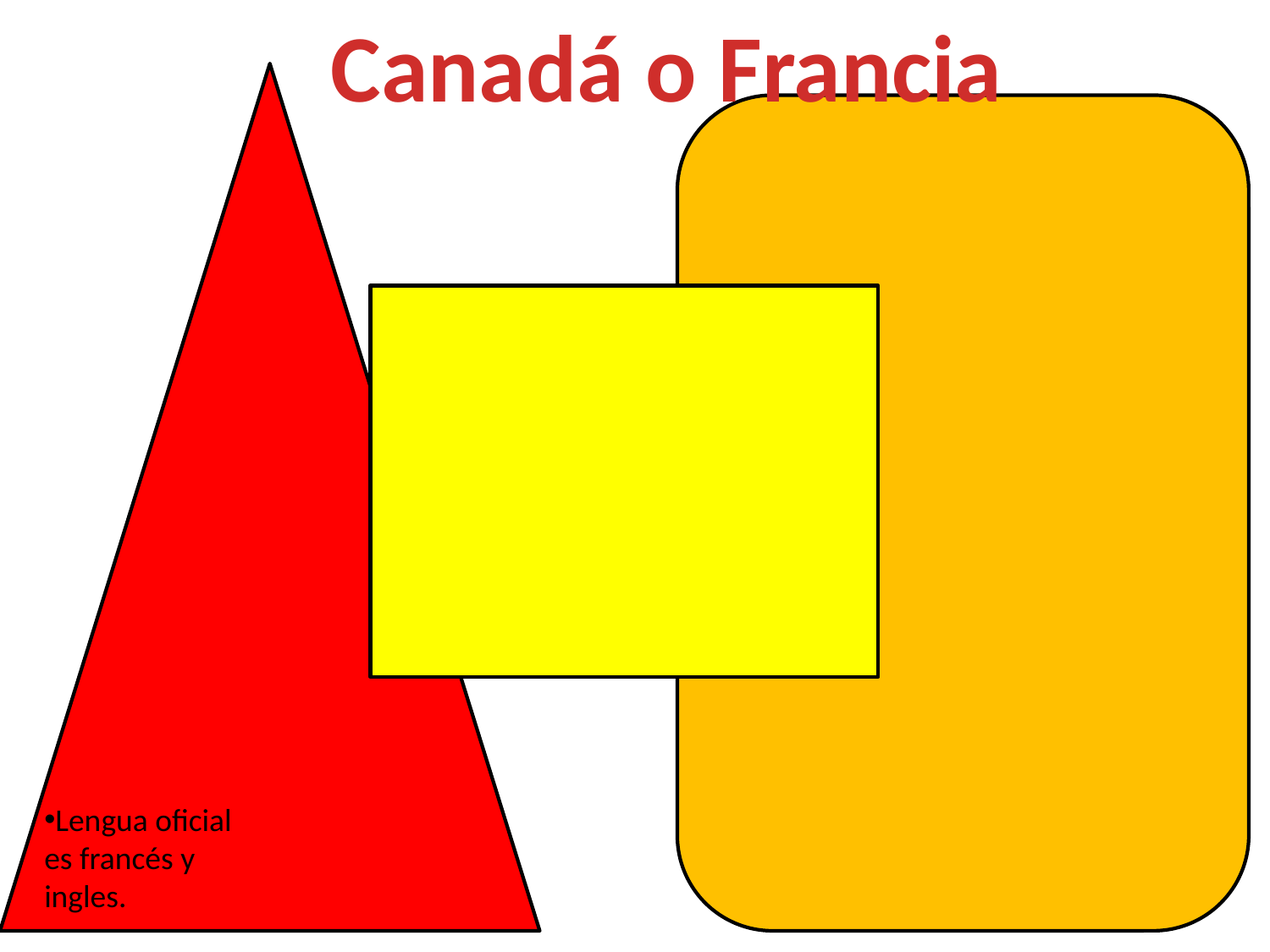

Canadá o Francia

Lengua oficial es francés y ingles.